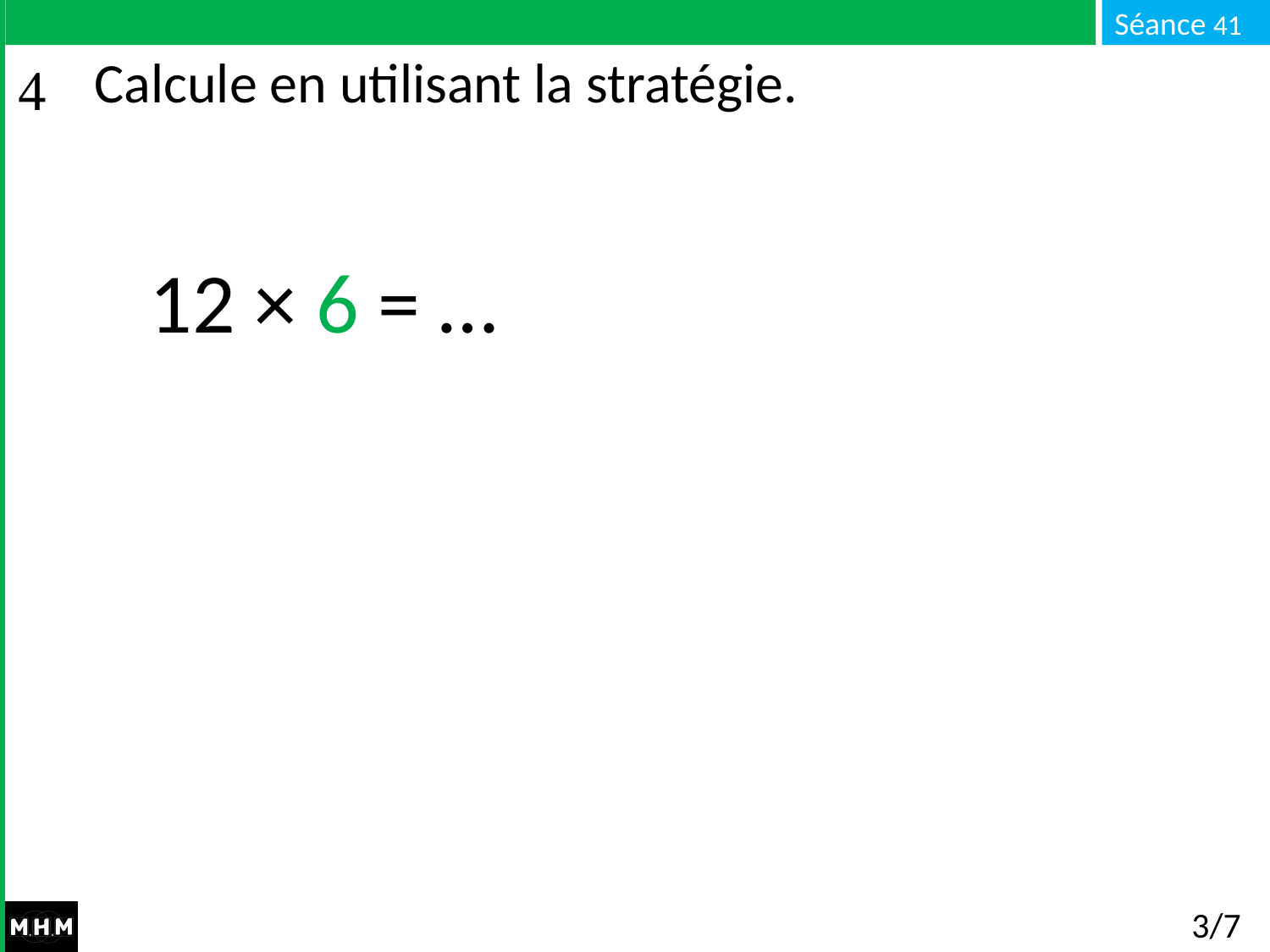

# Calcule en utilisant la stratégie.
12 × 6 = …
3/7